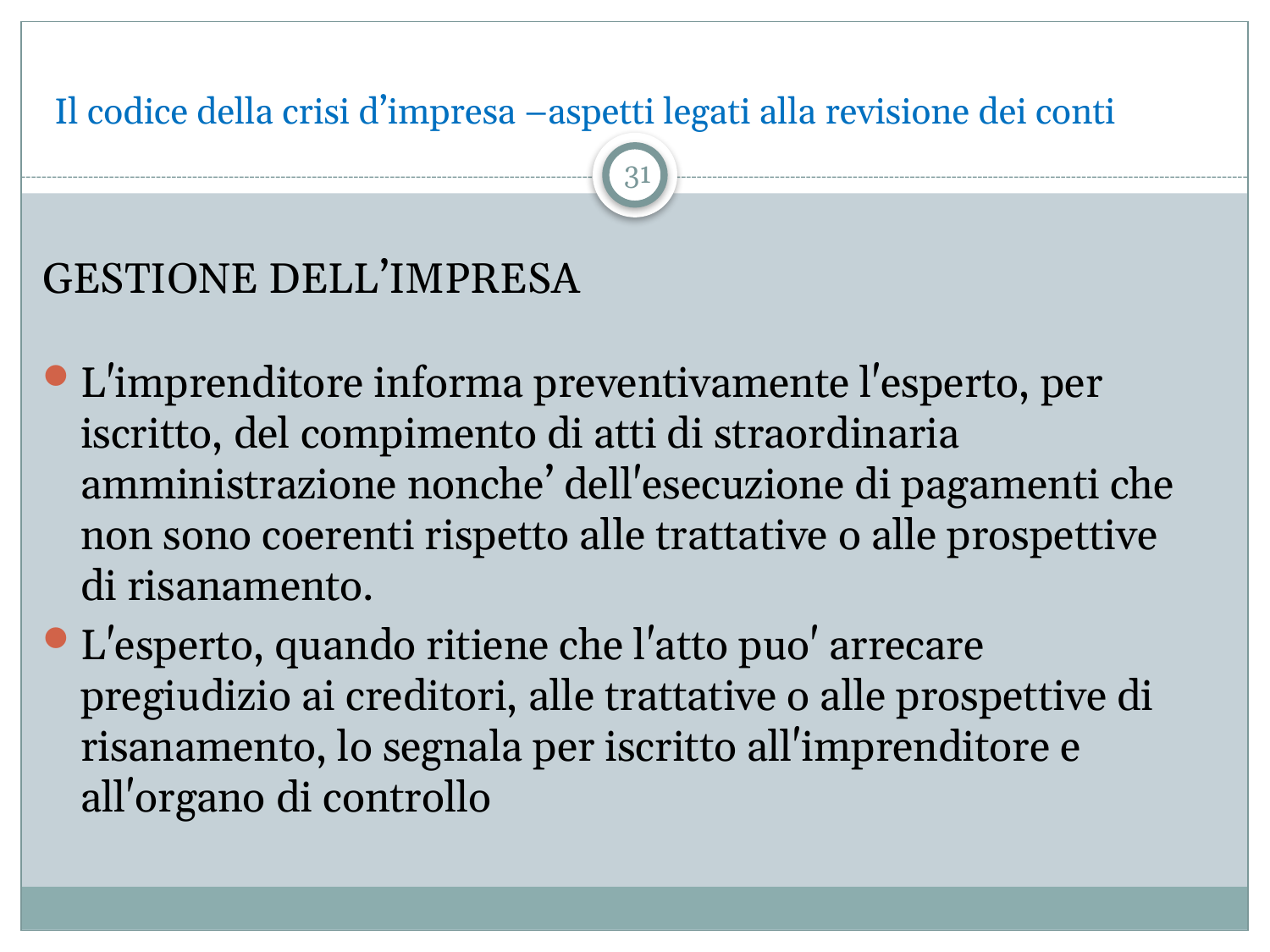

# Il codice della crisi d’impresa –aspetti legati alla revisione dei conti
31

GESTIONE DELL’IMPRESA

L'imprenditore informa preventivamente l'esperto, per iscritto, del compimento di atti di straordinaria amministrazione nonche’ dell'esecuzione di pagamenti che non sono coerenti rispetto alle trattative o alle prospettive di risanamento.
L'esperto, quando ritiene che l'atto puo' arrecare pregiudizio ai creditori, alle trattative o alle prospettive di risanamento, lo segnala per iscritto all'imprenditore e all'organo di controllo